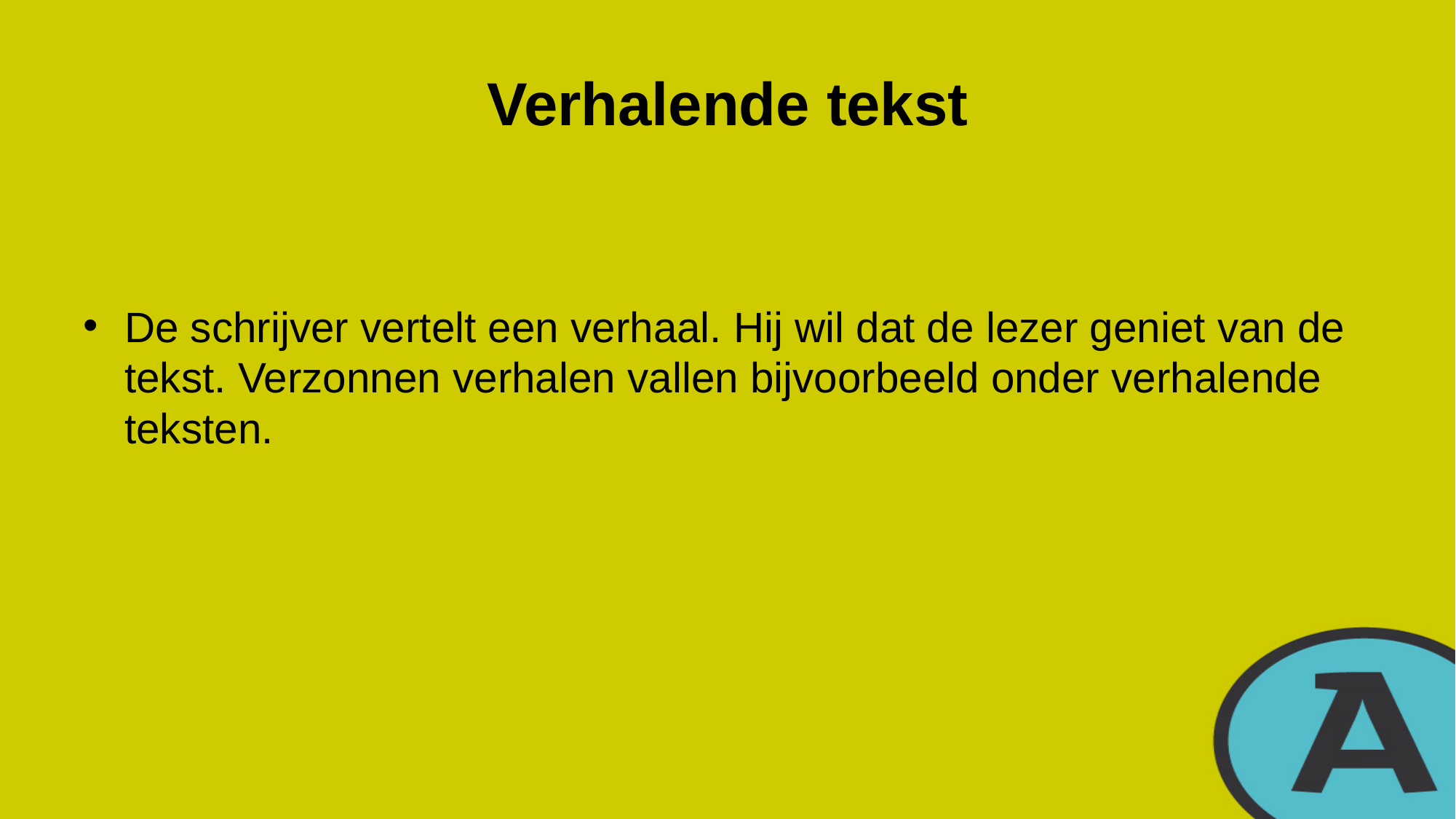

# Verhalende tekst

De schrijver vertelt een verhaal. Hij wil dat de lezer geniet van de tekst. Verzonnen verhalen vallen bijvoorbeeld onder verhalende teksten.